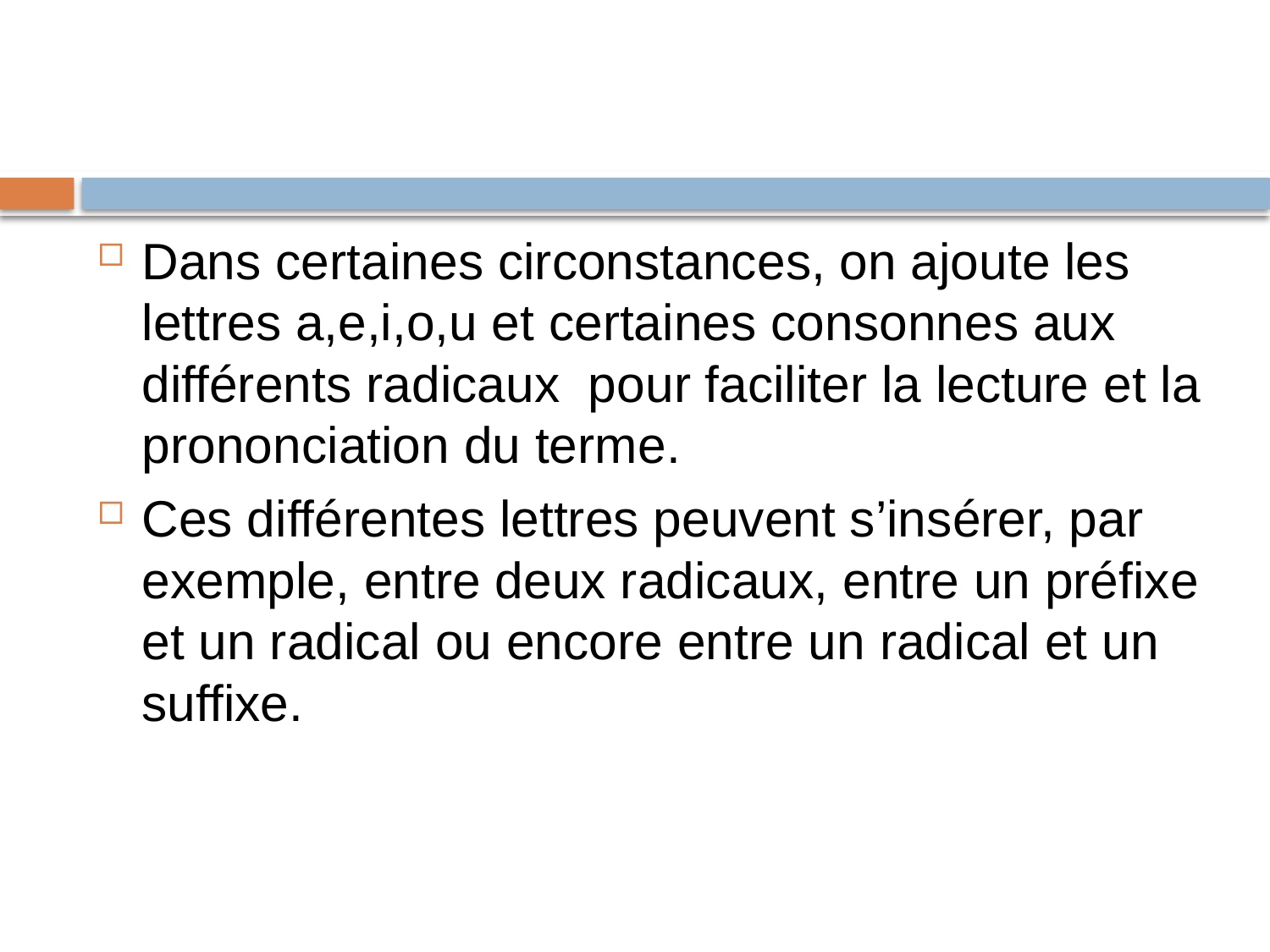

Dans certaines circonstances, on ajoute les lettres a,e,i,o,u et certaines consonnes aux différents radicaux  pour faciliter la lecture et la prononciation du terme.
Ces différentes lettres peuvent s’insérer, par exemple, entre deux radicaux, entre un préfixe et un radical ou encore entre un radical et un suffixe.